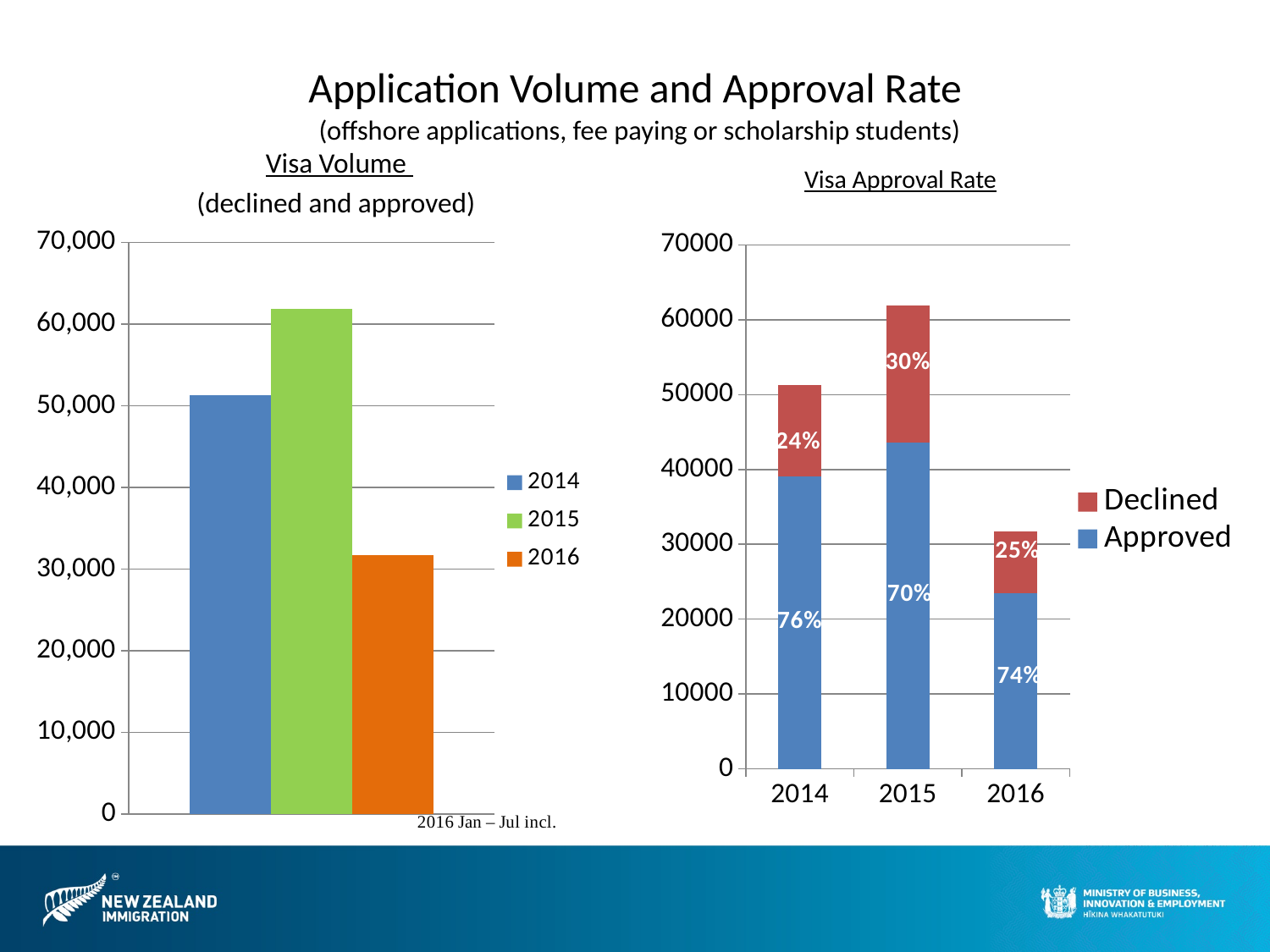

Application Volume and Approval Rate
(offshore applications, fee paying or scholarship students)

Visa Volume
(declined and approved)
Visa Approval Rate

### Chart

| Category | 2014 | 2015 | 2016 |
|---|---|---|---|
| Total Fee Paying Student Visa Volume | 51255.0 | 61855.0 | 31669.0 |

### Chart

| Category | Approved | Declined |
|---|---|---|
| 2014 | 39133.0 | 12122.0 |
| 2015 | 43579.0 | 18276.0 |
| 2016 | 23462.0 | 8207.0 |